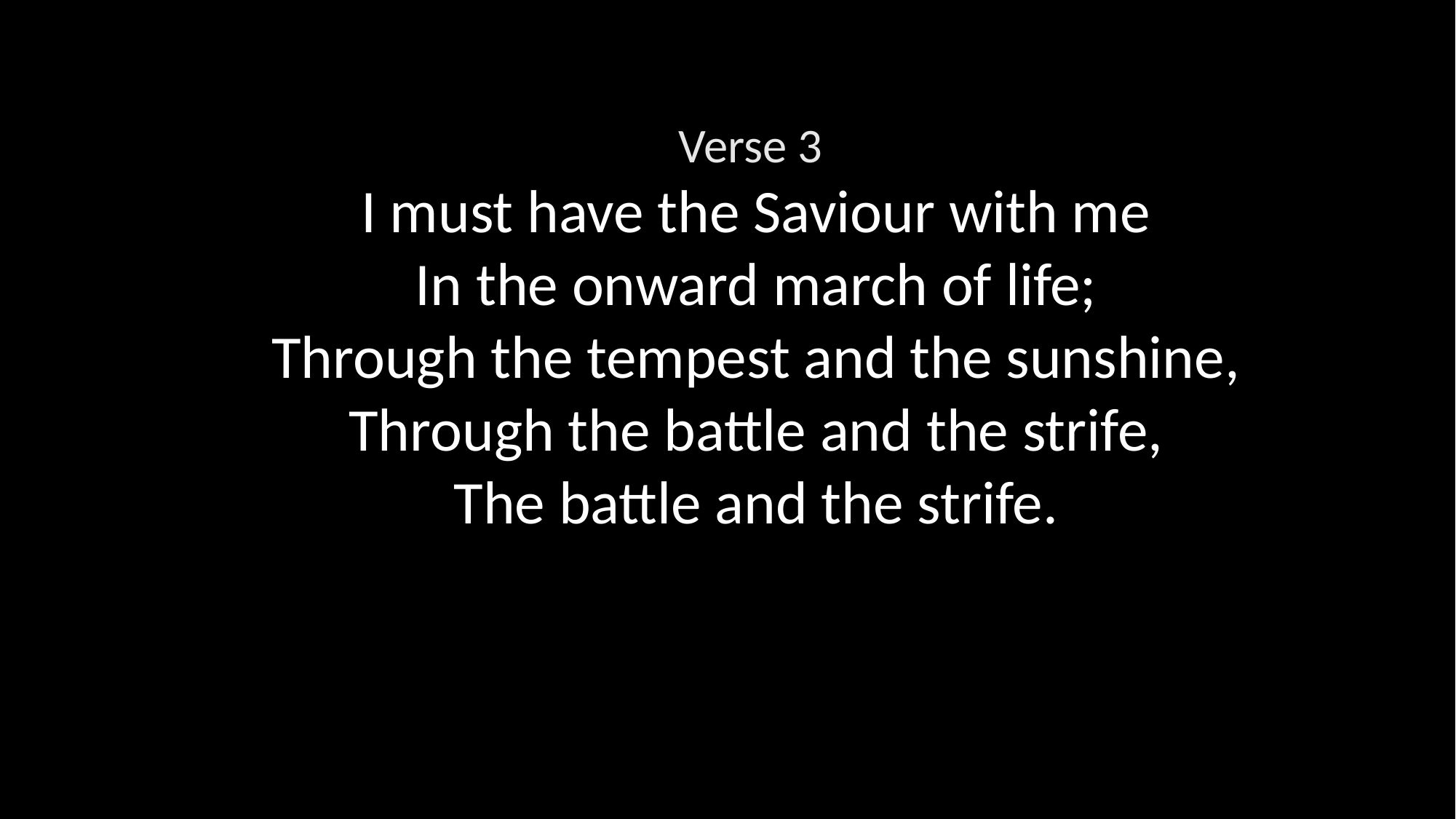

Verse 3
I must have the Saviour with me
In the onward march of life;
Through the tempest and the sunshine,
Through the battle and the strife,
The battle and the strife.